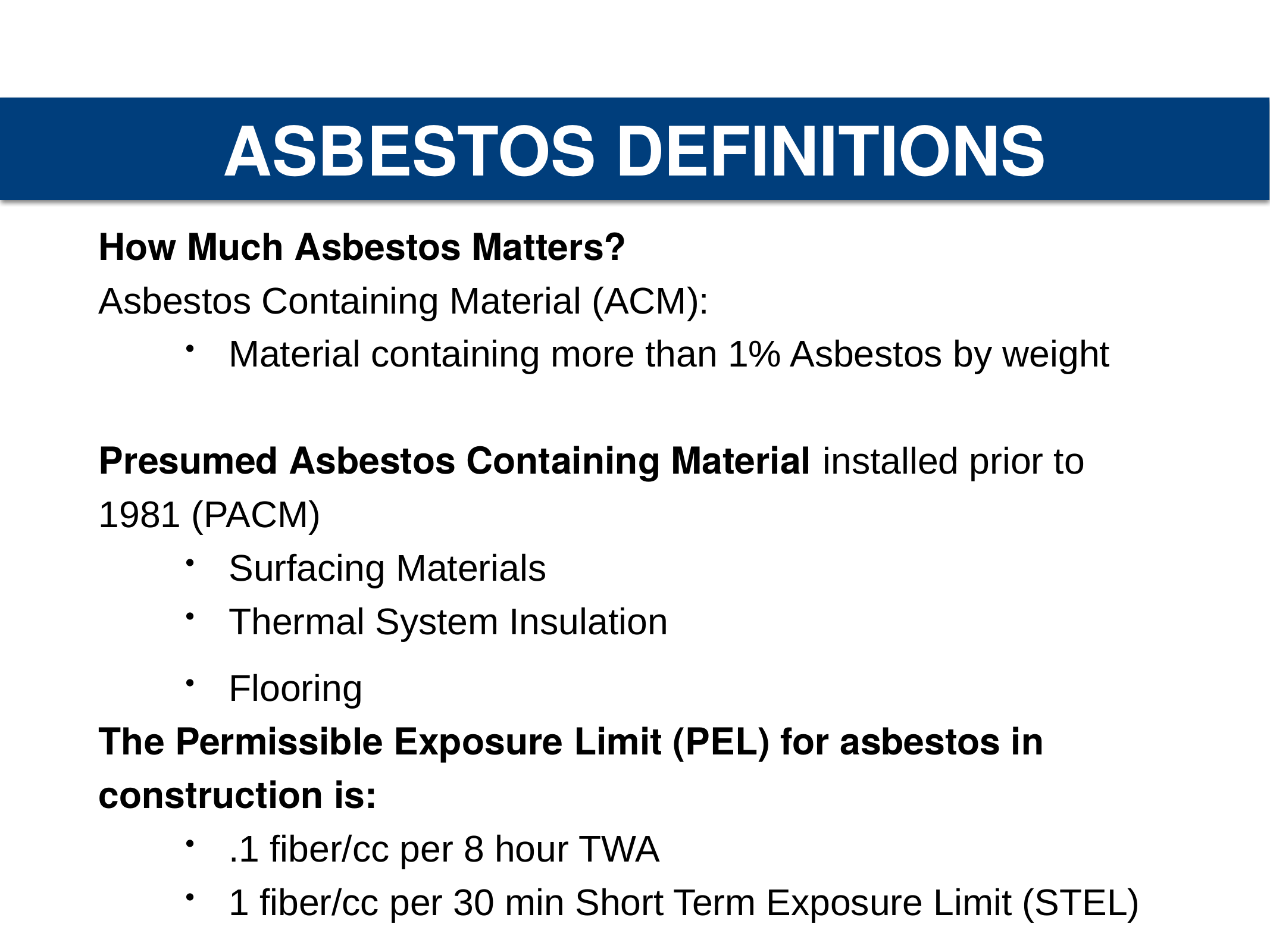

ASBESTOS DEFINITIONS
How Much Asbestos Matters?
Asbestos Containing Material (ACM):
Material containing more than 1% Asbestos by weight

Presumed Asbestos Containing Material installed prior to 1981 (PACM)
Surfacing Materials
Thermal System Insulation
Flooring
The Permissible Exposure Limit (PEL) for asbestos in construction is:
.1 fiber/cc per 8 hour TWA
1 fiber/cc per 30 min Short Term Exposure Limit (STEL)